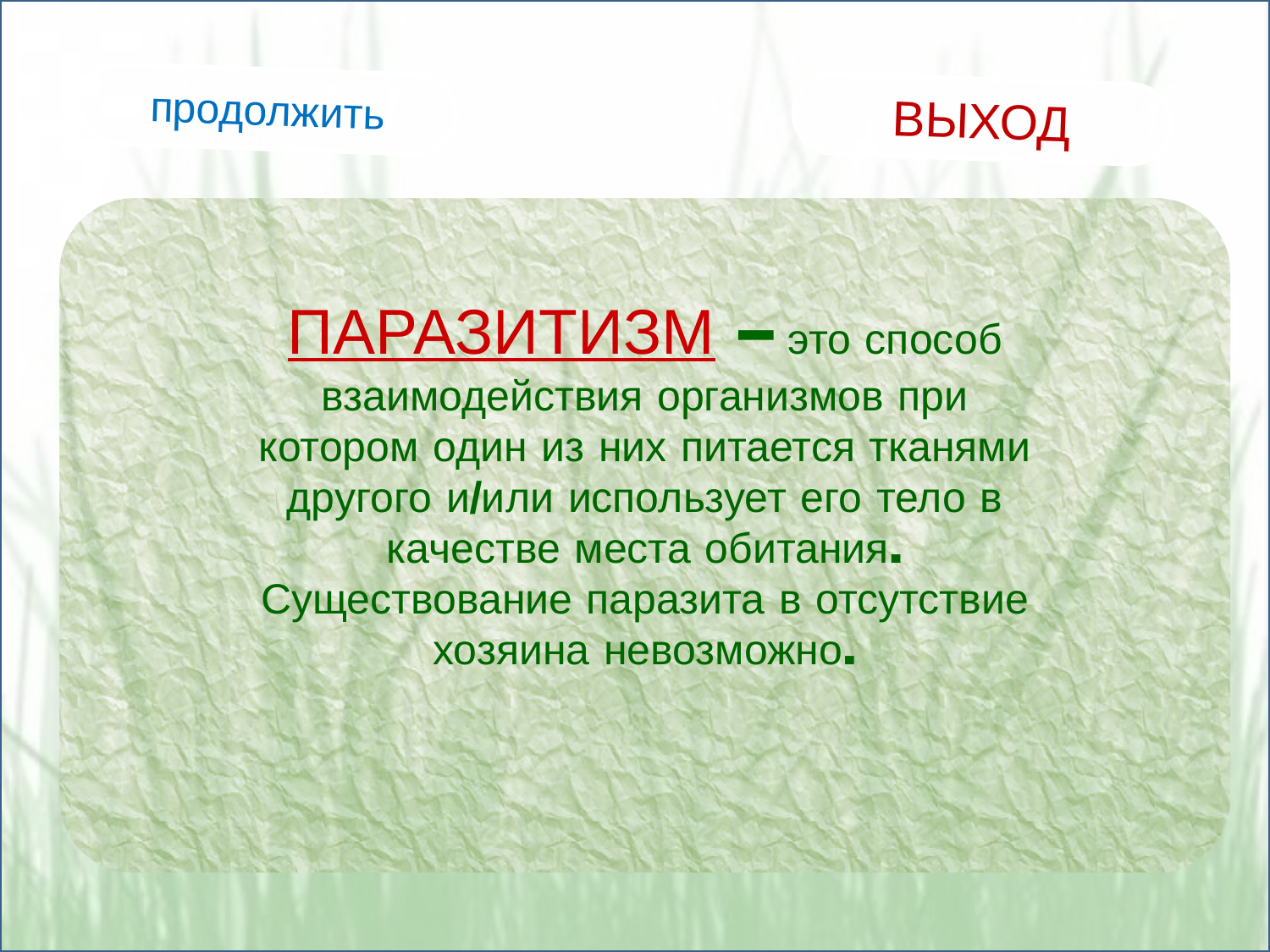

продолжить
ВЫХОД

ПАРАЗИТИЗМ – это способ взаимодействия организмов при котором один из них питается тканями другого и/или использует его тело в качестве места обитания. Существование паразита в отсутствие хозяина невозможно.